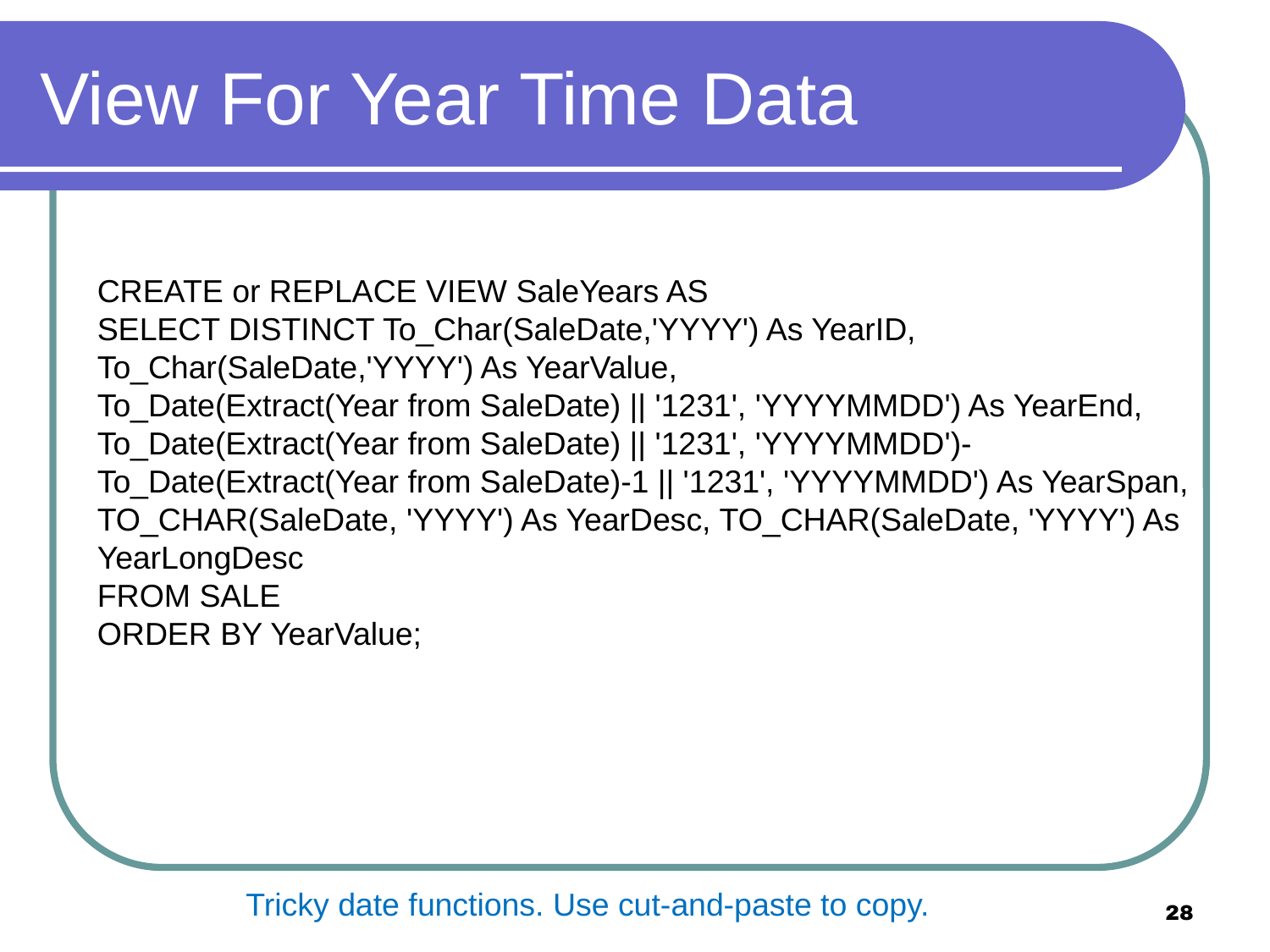

# View For Year Time Data
CREATE or REPLACE VIEW SaleYears AS
SELECT DISTINCT To_Char(SaleDate,'YYYY') As YearID,
To_Char(SaleDate,'YYYY') As YearValue,
To_Date(Extract(Year from SaleDate) || '1231', 'YYYYMMDD') As YearEnd,
To_Date(Extract(Year from SaleDate) || '1231', 'YYYYMMDD')-To_Date(Extract(Year from SaleDate)-1 || '1231', 'YYYYMMDD') As YearSpan,
TO_CHAR(SaleDate, 'YYYY') As YearDesc, TO_CHAR(SaleDate, 'YYYY') As YearLongDesc
FROM SALE
ORDER BY YearValue;
28
Tricky date functions. Use cut-and-paste to copy.